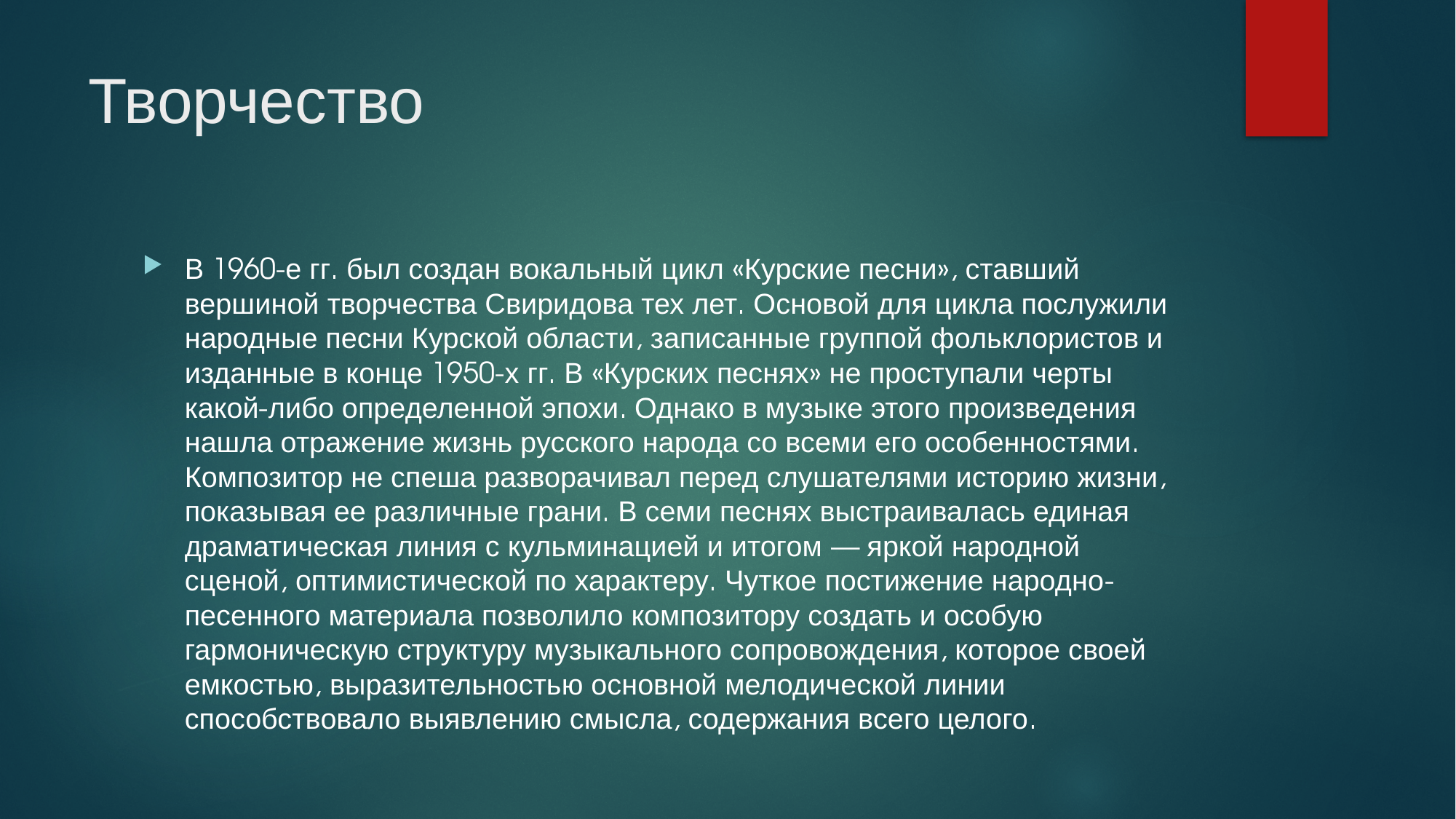

# Творчество
В 1960-е гг. был создан вокальный цикл «Курские песни», ставший вершиной творчества Свиридова тех лет. Основой для цикла послужили народные песни Курской области, записанные группой фольклористов и изданные в конце 1950-х гг. В «Курских песнях» не проступали черты какой-либо определенной эпохи. Однако в музыке этого произведения нашла отражение жизнь русского народа со всеми его особенностями. Композитор не спеша разворачивал перед слушателями историю жизни, показывая ее различные грани. В семи песнях выстраивалась единая драматическая линия с кульминацией и итогом — яркой народной сценой, оптимистической по характеру. Чуткое постижение народно-песенного материала позволило композитору создать и особую гармоническую структуру музыкального сопровождения, которое своей емкостью, выразительностью основной мелодической линии способствовало выявлению смысла, содержания всего целого.